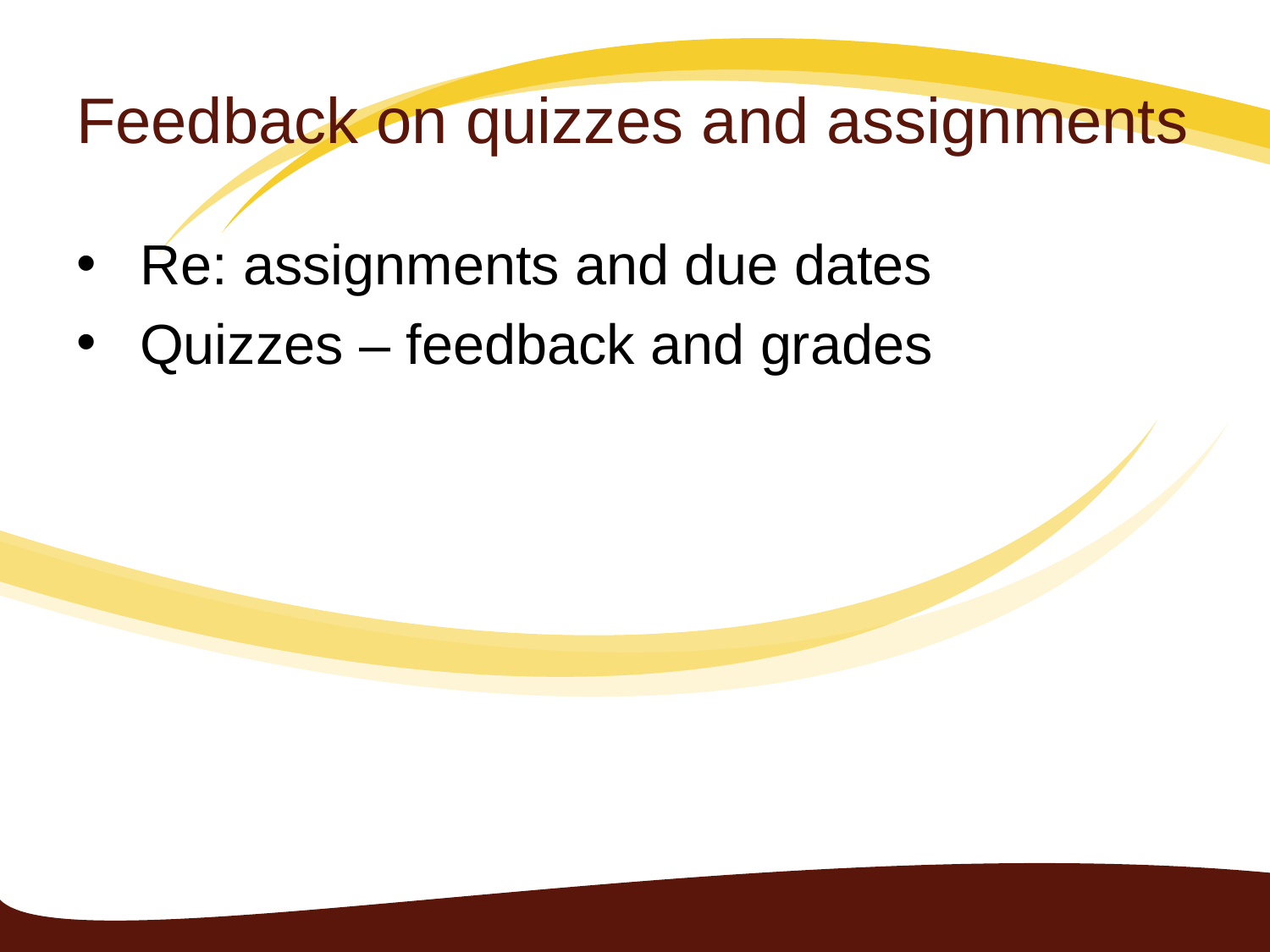

# Feedback on quizzes and assignments
Re: assignments and due dates
Quizzes – feedback and grades